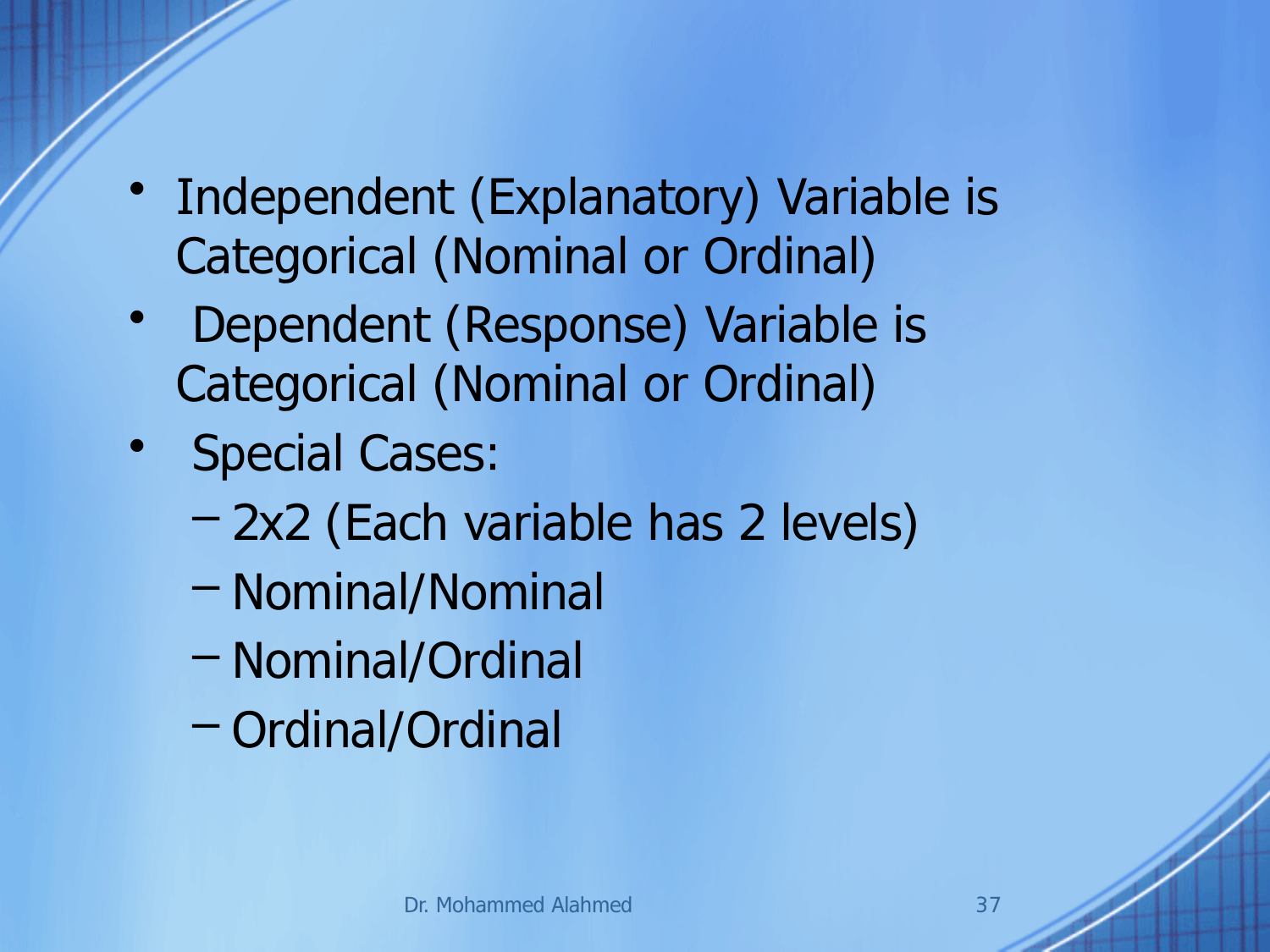

Independent (Explanatory) Variable is Categorical (Nominal or Ordinal)
 Dependent (Response) Variable is Categorical (Nominal or Ordinal)
 Special Cases:
2x2 (Each variable has 2 levels)
Nominal/Nominal
Nominal/Ordinal
Ordinal/Ordinal

Dr. Mohammed Alahmed
37